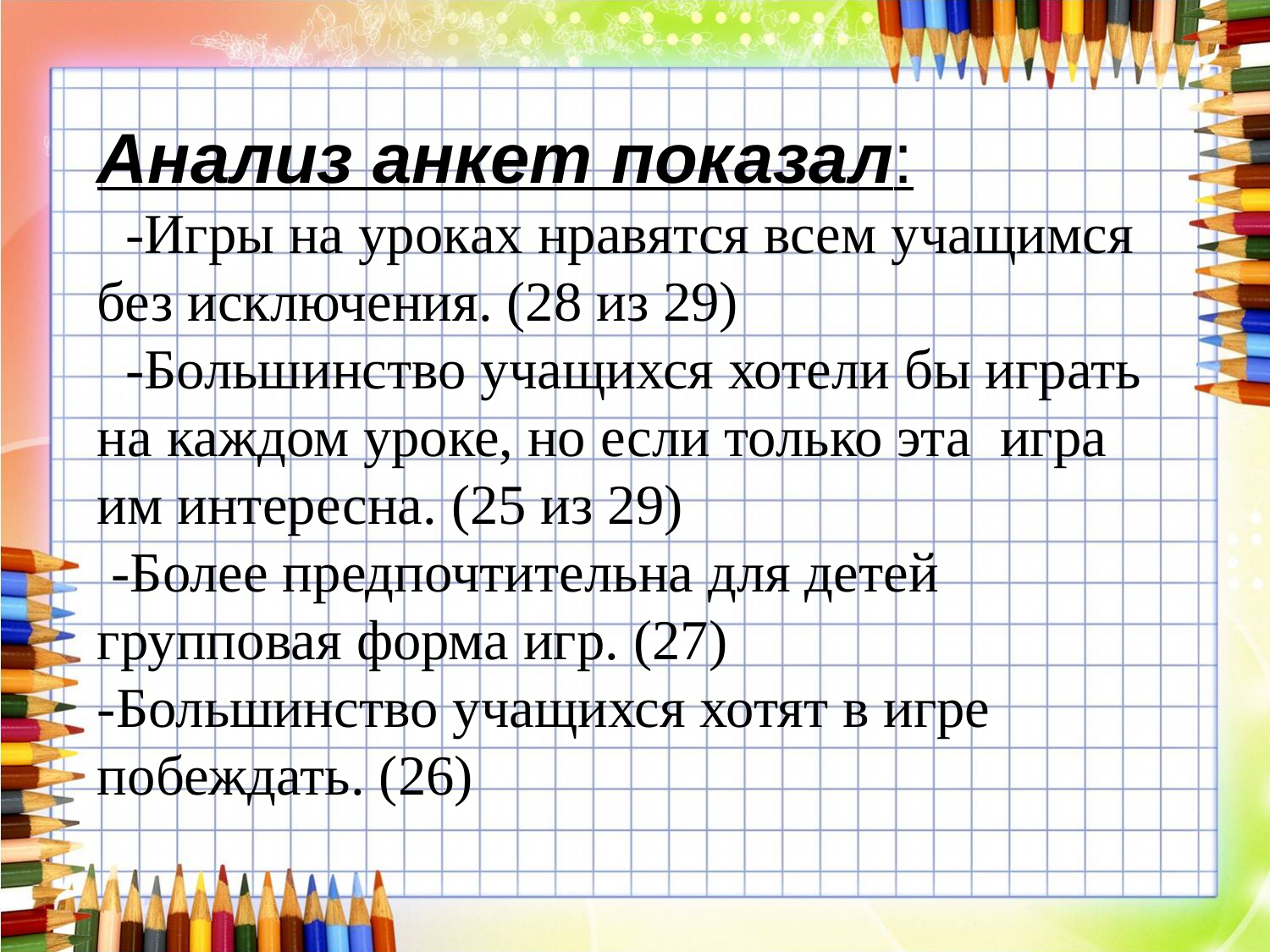

Анализ анкет показал:
  -Игры на уроках нравятся всем учащимся без исключения. (28 из 29)
  -Большинство учащихся хотели бы играть на каждом уроке, но если только эта  игра им интересна. (25 из 29)
 -Более предпочтительна для детей групповая форма игр. (27)
-Большинство учащихся хотят в игре побеждать. (26)